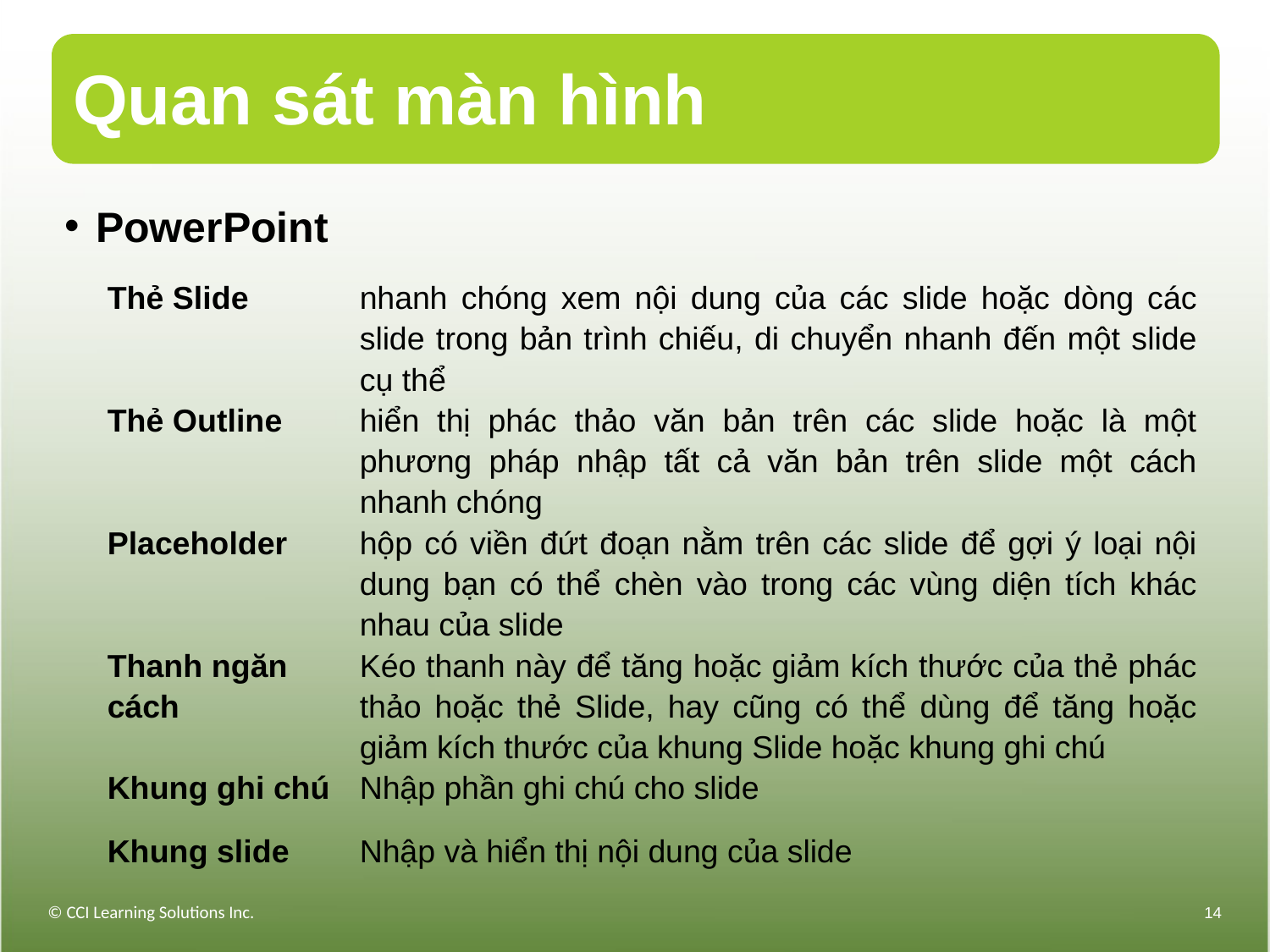

# Quan sát màn hình
PowerPoint
| Thẻ Slide | nhanh chóng xem nội dung của các slide hoặc dòng các slide trong bản trình chiếu, di chuyển nhanh đến một slide cụ thể |
| --- | --- |
| Thẻ Outline | hiển thị phác thảo văn bản trên các slide hoặc là một phương pháp nhập tất cả văn bản trên slide một cách nhanh chóng |
| Placeholder | hộp có viền đứt đoạn nằm trên các slide để gợi ý loại nội dung bạn có thể chèn vào trong các vùng diện tích khác nhau của slide |
| Thanh ngăn cách | Kéo thanh này để tăng hoặc giảm kích thước của thẻ phác thảo hoặc thẻ Slide, hay cũng có thể dùng để tăng hoặc giảm kích thước của khung Slide hoặc khung ghi chú |
| Khung ghi chú | Nhập phần ghi chú cho slide |
| Khung slide | Nhập và hiển thị nội dung của slide |
© CCI Learning Solutions Inc.
14